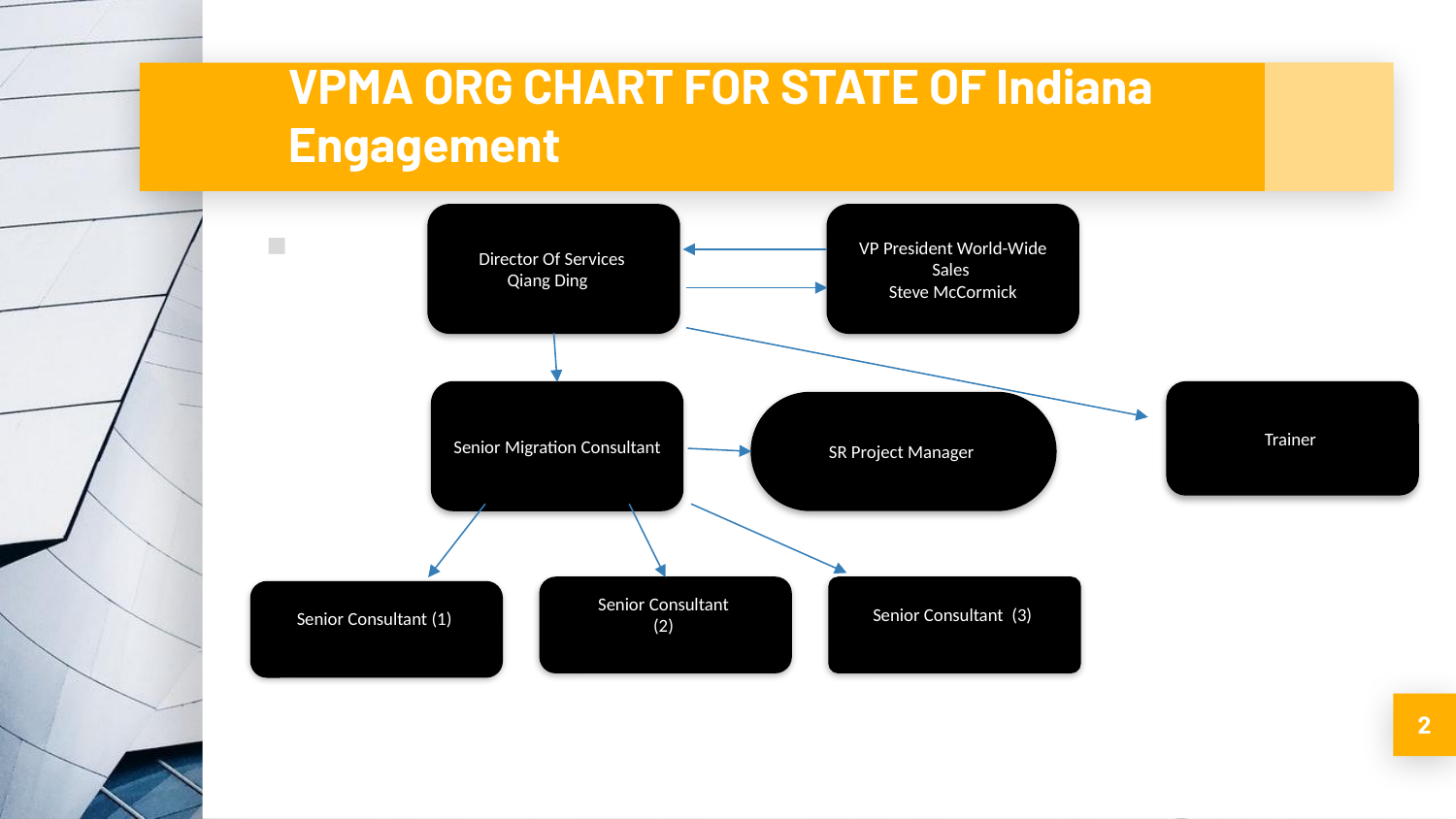

# VPMA ORG CHART FOR STATE OF Indiana Engagement

Director Of Services
Qiang Ding
VP President World-Wide Sales
Steve McCormick
Senior Migration Consultant
Trainer
SR Project Manager
Senior Consultant
(2)

Senior Consultant  (3)

Senior Consultant (1)

2